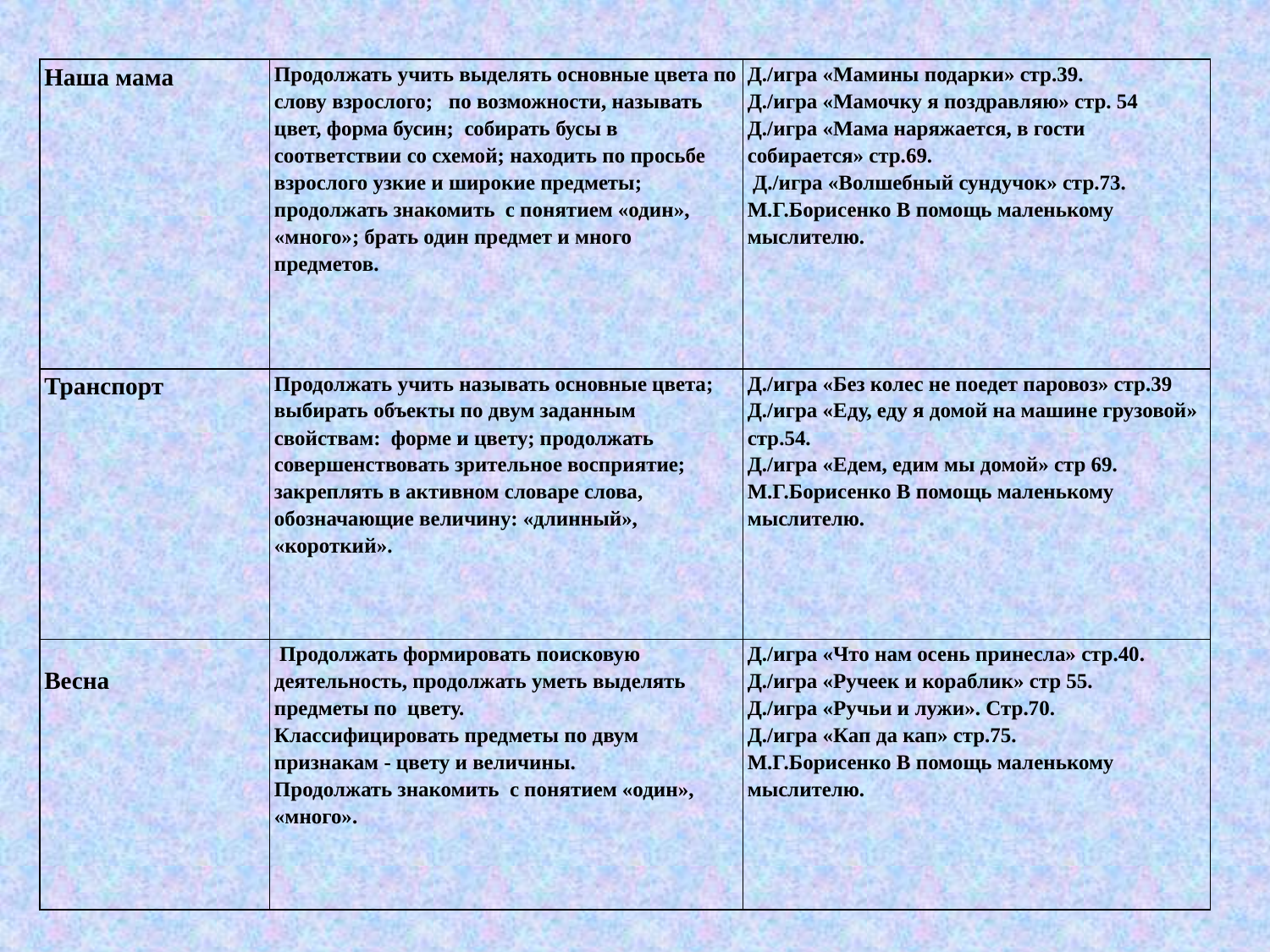

| Наша мама | Продолжать учить выделять основные цвета по слову взрослого; по возможности, называть цвет, форма бусин; собирать бусы в соответствии со схемой; находить по просьбе взрослого узкие и широкие предметы; продолжать знакомить с понятием «один», «много»; брать один предмет и много предметов. | Д./игра «Мамины подарки» стр.39. Д./игра «Мамочку я поздравляю» стр. 54 Д./игра «Мама наряжается, в гости собирается» стр.69. Д./игра «Волшебный сундучок» стр.73. М.Г.Борисенко В помощь маленькому мыслителю. |
| --- | --- | --- |
| Транспорт | Продолжать учить называть основные цвета; выбирать объекты по двум заданным свойствам: форме и цвету; продолжать совершенствовать зрительное восприятие; закреплять в активном словаре слова, обозначающие величину: «длинный», «короткий». | Д./игра «Без колес не поедет паровоз» стр.39 Д./игра «Еду, еду я домой на машине грузовой» стр.54. Д./игра «Едем, едим мы домой» стр 69. М.Г.Борисенко В помощь маленькому мыслителю. |
| Весна | Продолжать формировать поисковую деятельность, продолжать уметь выделять предметы по цвету. Классифицировать предметы по двум признакам - цвету и величины. Продолжать знакомить с понятием «один», «много». | Д./игра «Что нам осень принесла» стр.40. Д./игра «Ручеек и кораблик» стр 55. Д./игра «Ручьи и лужи». Стр.70. Д./игра «Кап да кап» стр.75. М.Г.Борисенко В помощь маленькому мыслителю. |